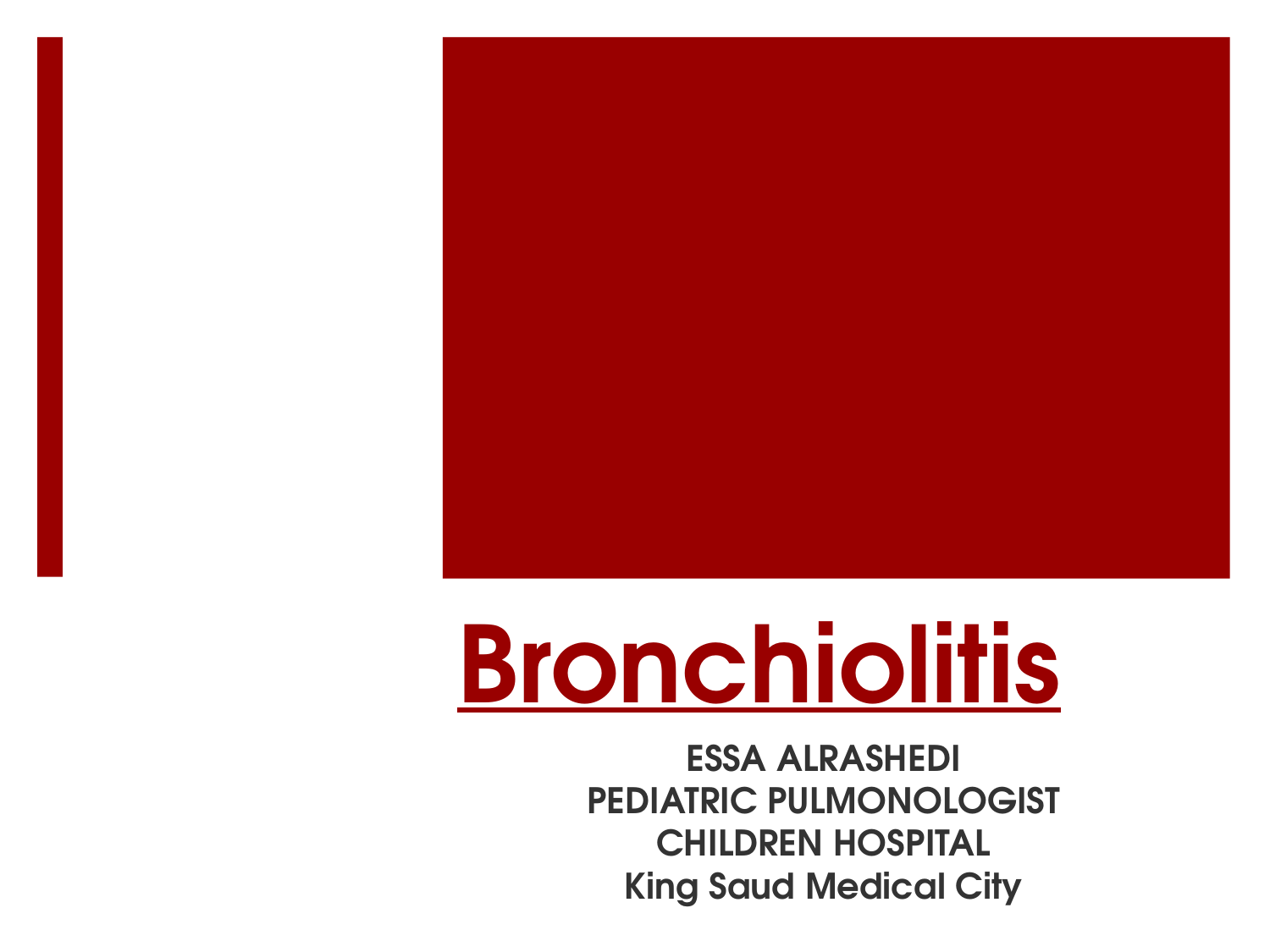

# Bronchiolitis
ESSA ALRASHEDI
PEDIATRIC PULMONOLOGIST
CHILDREN HOSPITAL
King Saud Medical City